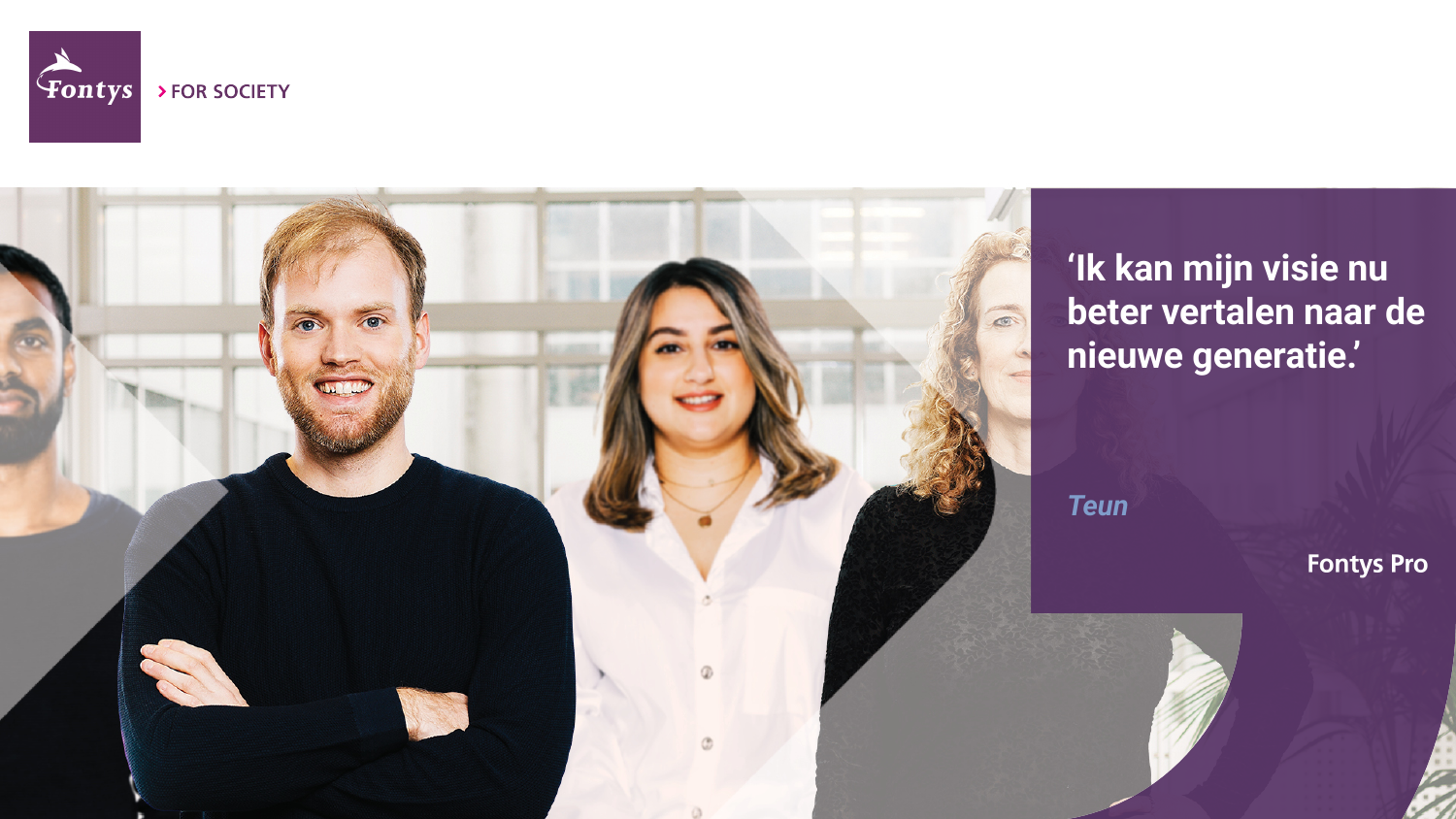

‘Ik kan mijn visie nu beter vertalen naar de nieuwe generatie.’
Teun